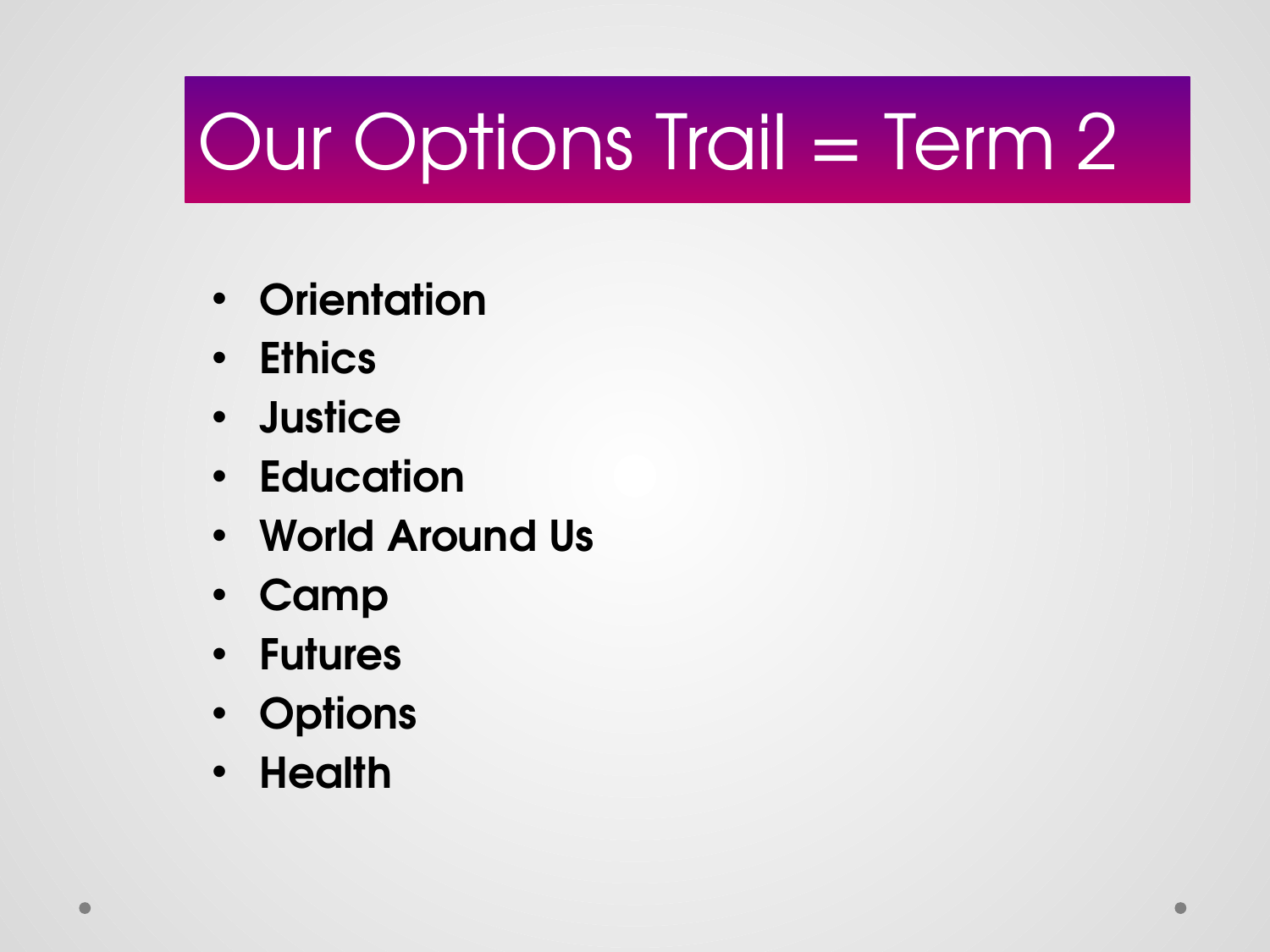

Our Options Trail = Term 2
Orientation
Ethics
Justice
Education
World Around Us
Camp
Futures
Options
Health